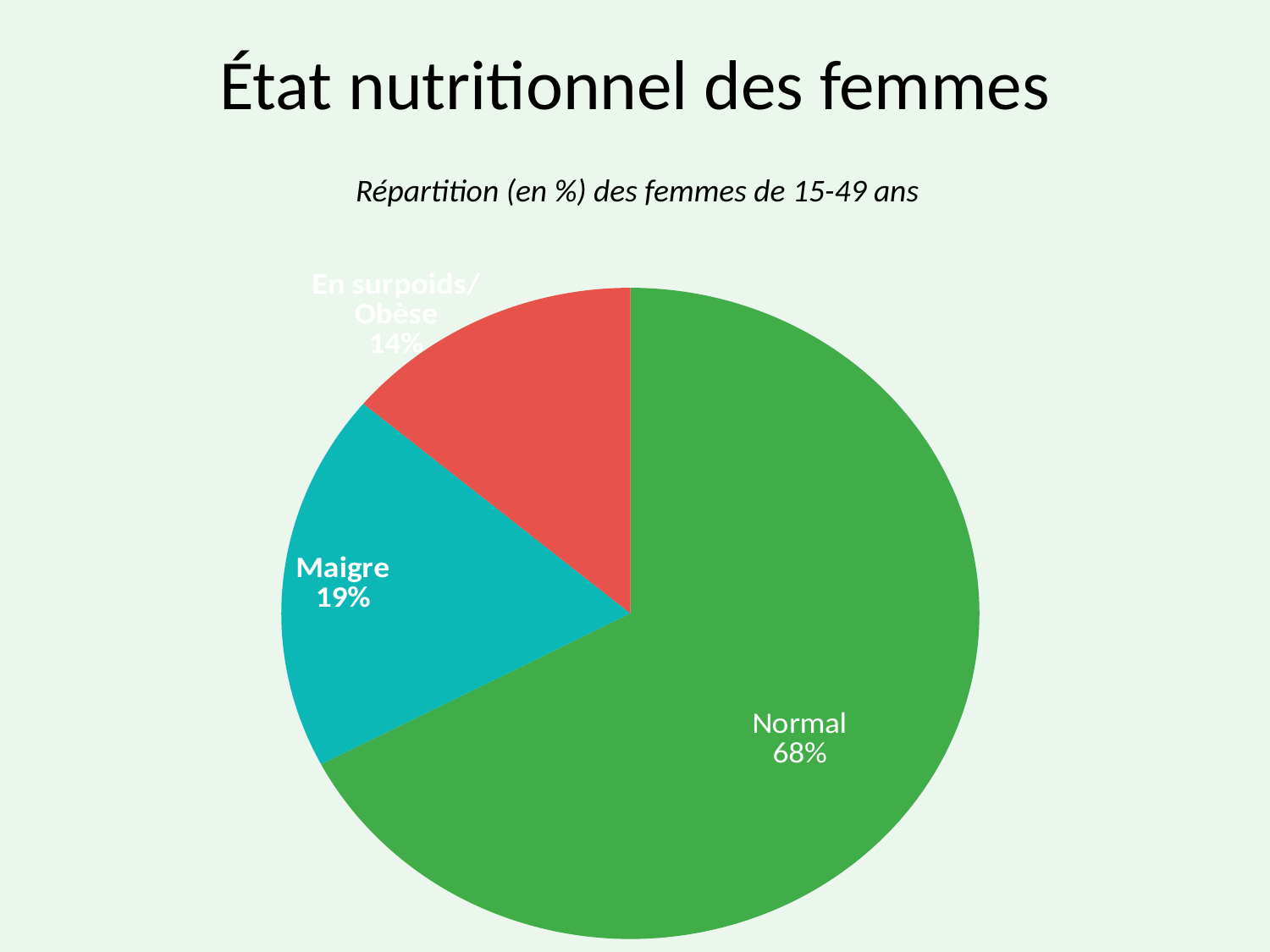

# État nutritionnel des femmes
Répartition (en %) des femmes de 15-49 ans

### Chart

| Category | Series 1 |
|---|---|
| Normal | 68.0 |
| Maigre | 19.0 |
| En surpoids/ Obèse | 14.0 |